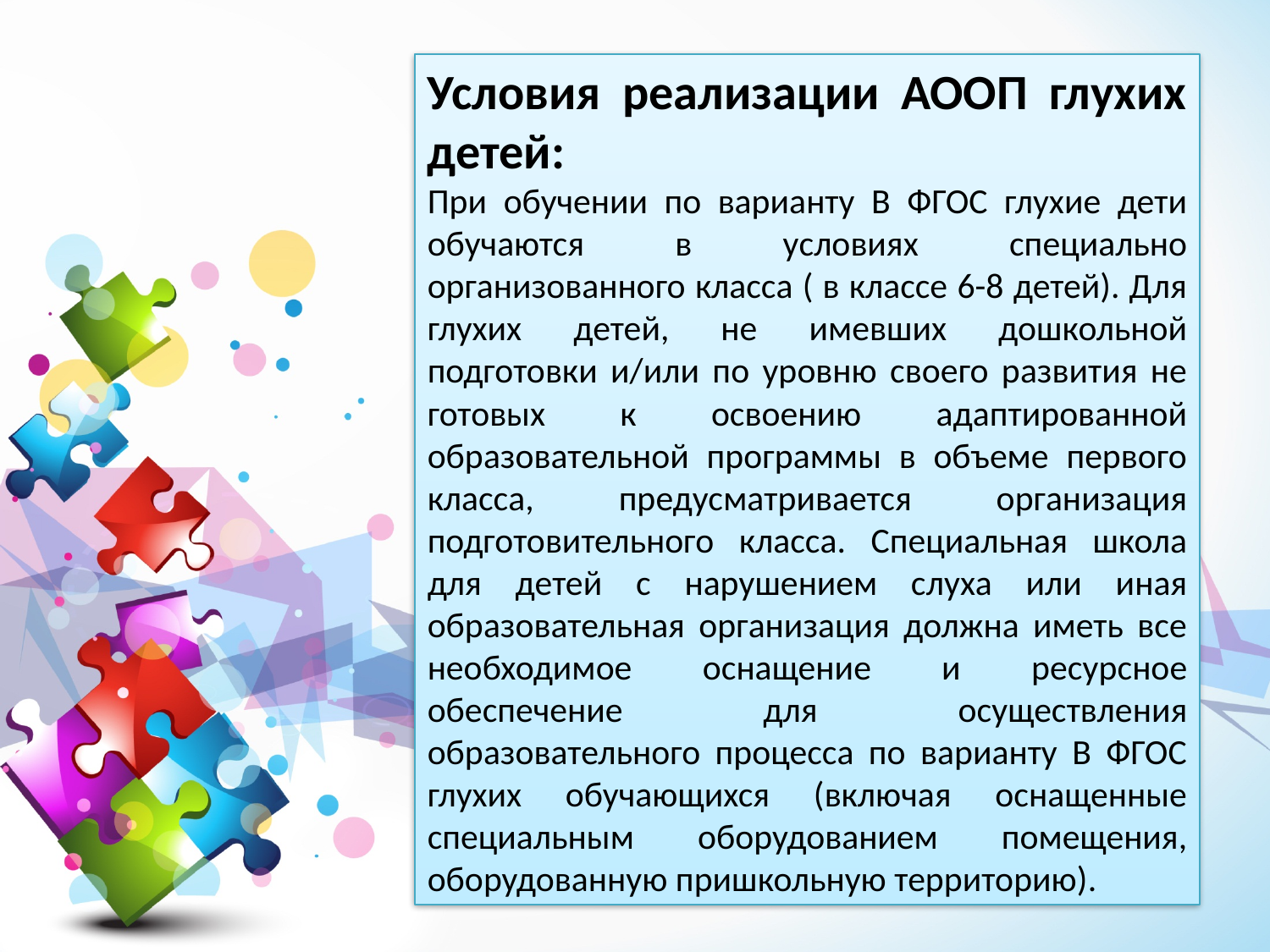

Условия реализации АООП глухих детей:
При обучении по варианту В ФГОС глухие дети обучаются в условиях специально организованного класса ( в классе 6-8 детей). Для глухих детей, не имевших дошкольной подготовки и/или по уровню своего развития не готовых к освоению адаптированной образовательной программы в объеме первого класса, предусматривается организация подготовительного класса. Специальная школа для детей с нарушением слуха или иная образовательная организация должна иметь все необходимое оснащение и ресурсное обеспечение для осуществления образовательного процесса по варианту В ФГОС глухих обучающихся (включая оснащенные специальным оборудованием помещения, оборудованную пришкольную территорию).